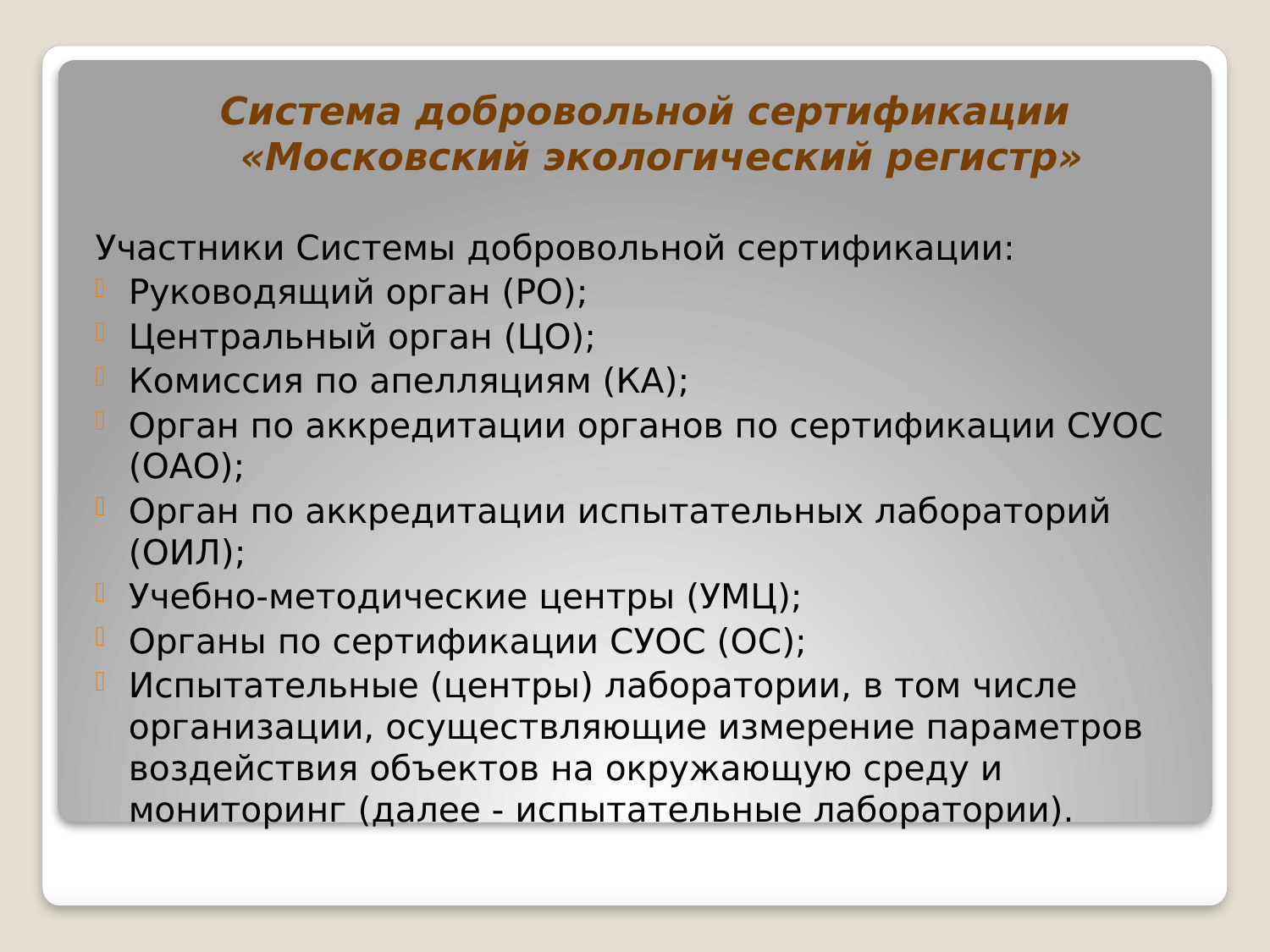

Система добровольной сертификации «Московский экологический регистр»

Участники Системы добровольной сертификации:
Руководящий орган (РО);
Центральный орган (ЦО);
Комиссия по апелляциям (КА);
Орган по аккредитации органов по сертификации СУОС (ОАО);
Орган по аккредитации испытательных лабораторий (ОИЛ);
Учебно-методические центры (УМЦ);
Органы по сертификации СУОС (ОС);
Испытательные (центры) лаборатории, в том числе организации, осуществляющие измерение параметров воздействия объектов на окружающую среду и мониторинг (далее - испытательные лаборатории).